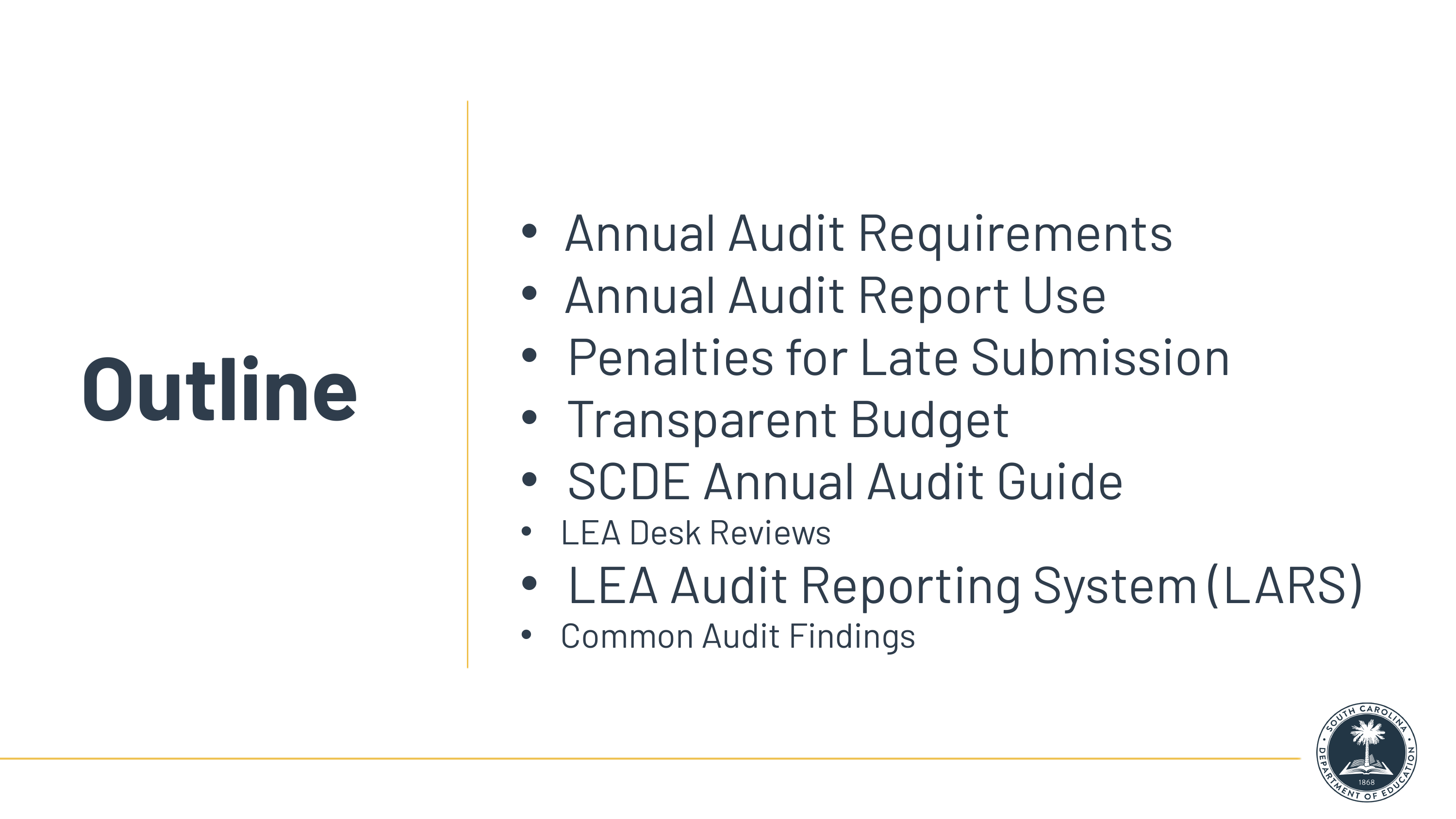

# Outline

Annual Audit Requirements
Annual Audit Report Use
  Penalties for Late Submission
 Transparent Budget
  SCDE Annual Audit Guide
  LEA Desk Reviews
  LEA Audit Reporting System (LARS)
  Common Audit Findings